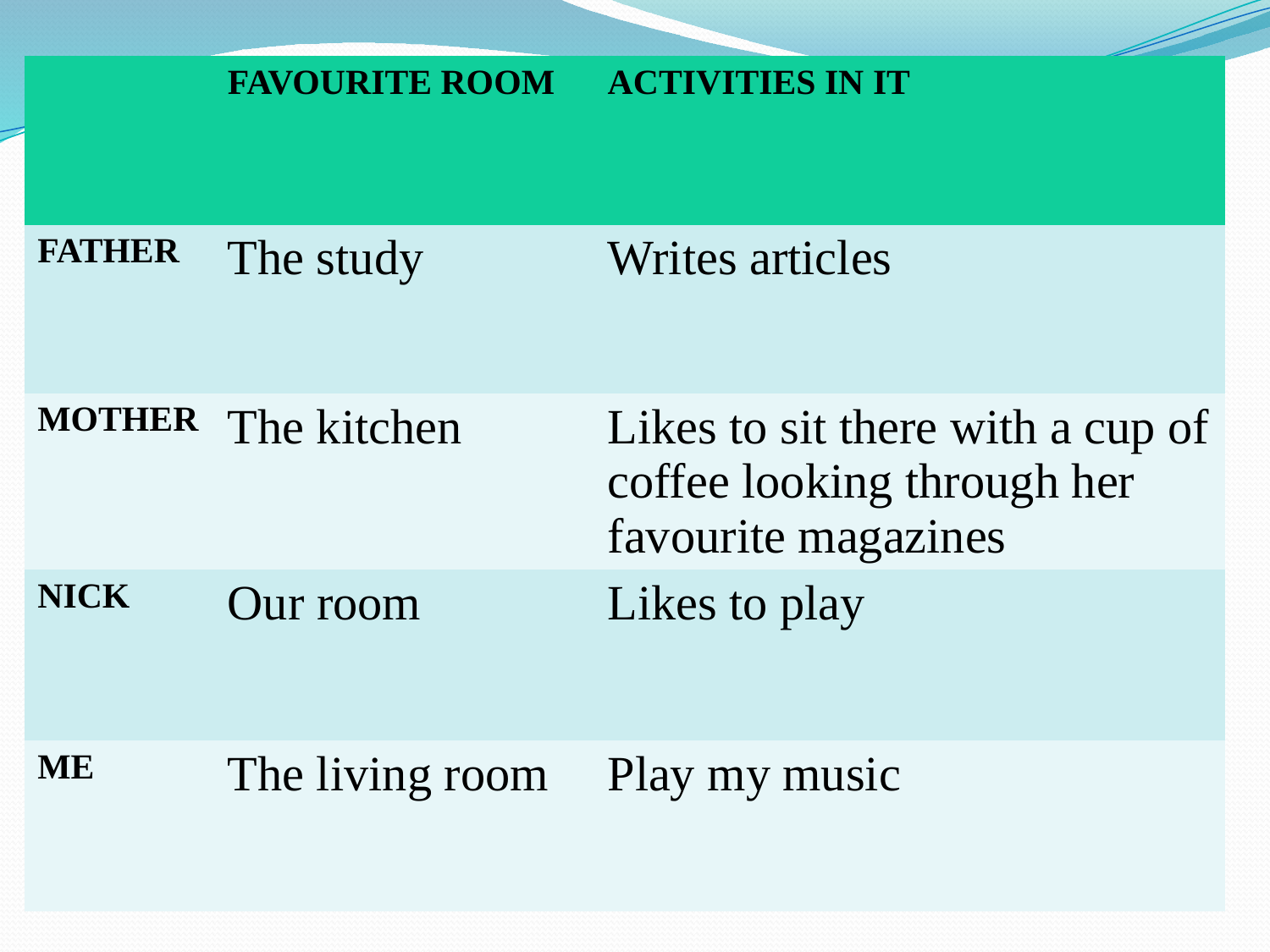

#
|  | FAVOURITE ROOM | ACTIVITIES IN IT |
| --- | --- | --- |
| FATHER | The study | Writes articles |
| MOTHER | The kitchen | Likes to sit there with a cup of coffee looking through her favourite magazines |
| NICK | Our room | Likes to play |
| ME | The living room | Play my music |